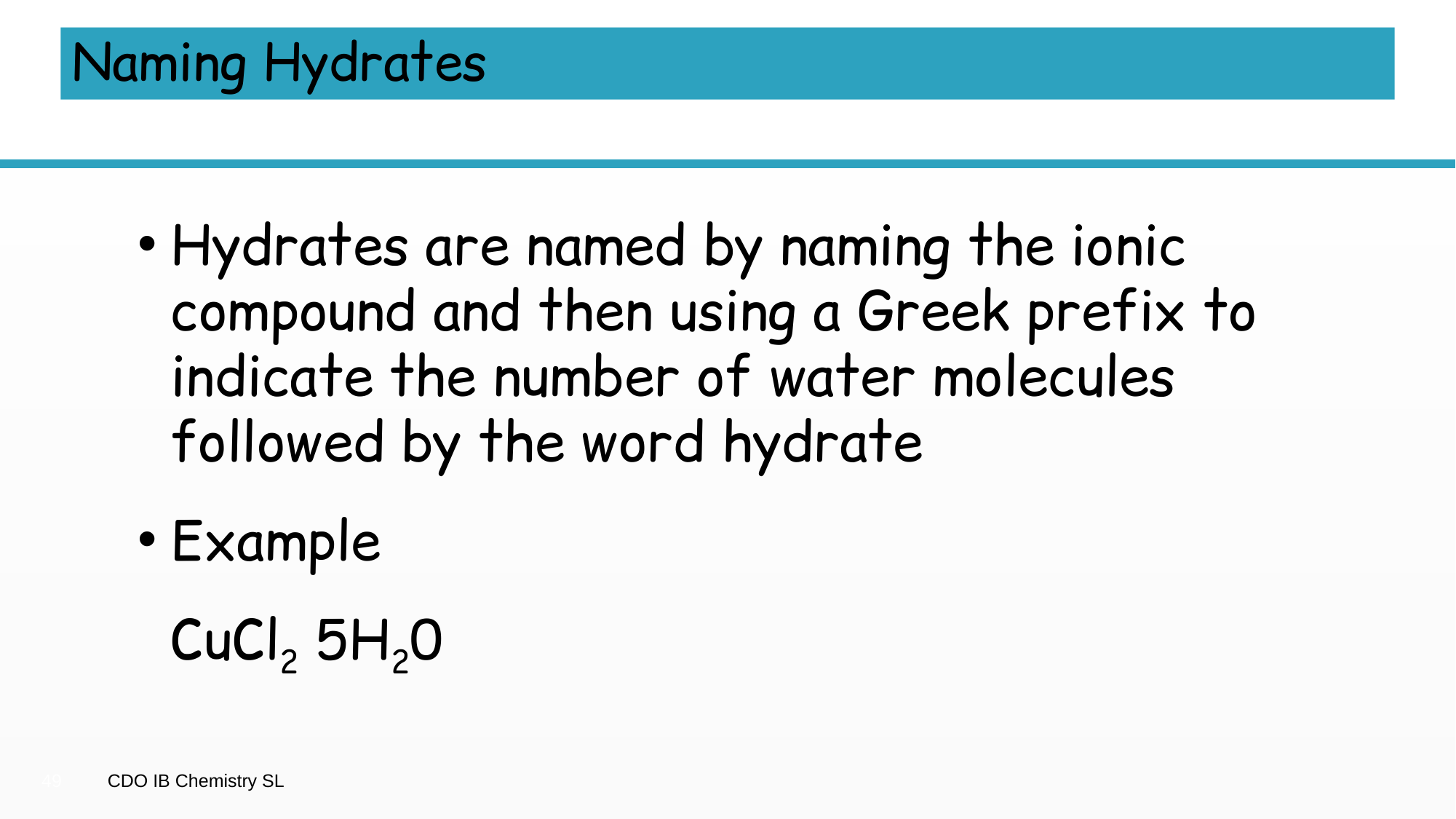

# Naming Hydrates
Hydrates are named by naming the ionic compound and then using a Greek prefix to indicate the number of water molecules followed by the word hydrate
Example
	CuCl2 5H20

49
CDO IB Chemistry SL